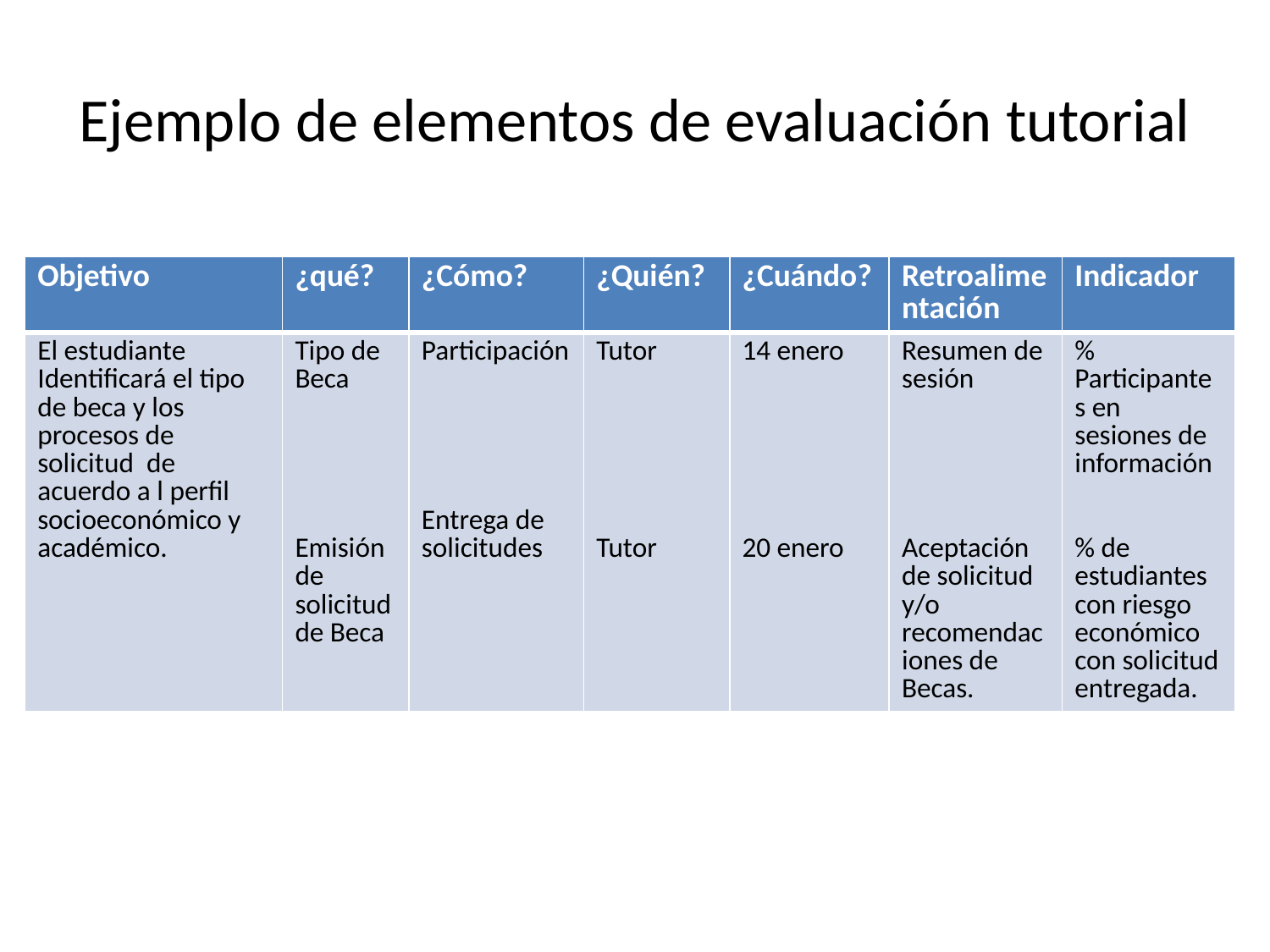

# Ejemplo de elementos de evaluación tutorial
| Objetivo | ¿qué? | ¿Cómo? | ¿Quién? | ¿Cuándo? | Retroalimentación | Indicador |
| --- | --- | --- | --- | --- | --- | --- |
| El estudiante Identificará el tipo de beca y los procesos de solicitud de acuerdo a l perfil socioeconómico y académico. | Tipo de Beca Emisión de solicitud de Beca | Participación Entrega de solicitudes | Tutor Tutor | 14 enero 20 enero | Resumen de sesión Aceptación de solicitud y/o recomendaciones de Becas. | % Participantes en sesiones de información % de estudiantes con riesgo económico con solicitud entregada. |